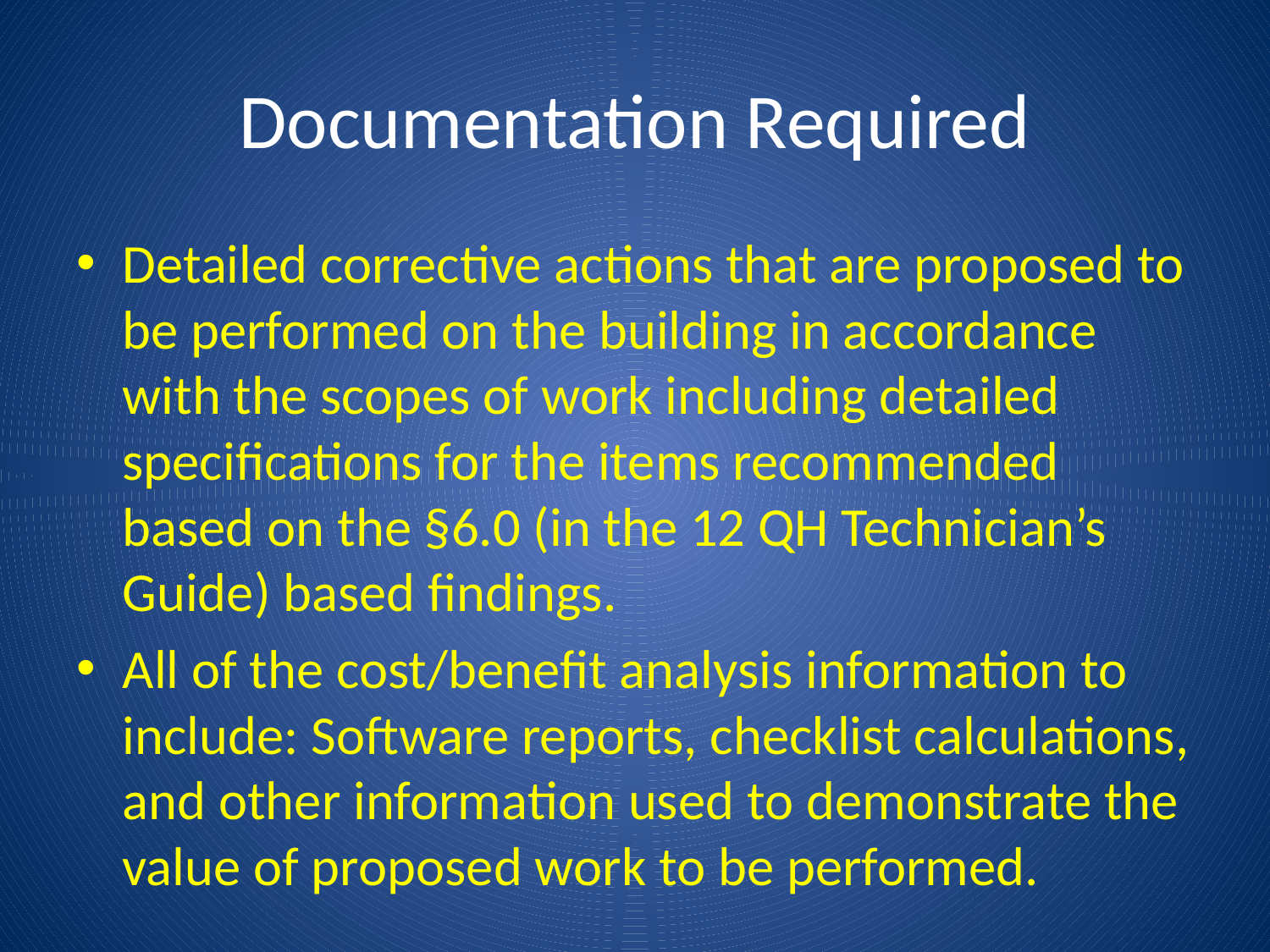

# Documentation Required
Detailed corrective actions that are proposed to be performed on the building in accordance with the scopes of work including detailed specifications for the items recommended based on the §6.0 (in the 12 QH Technician’s Guide) based findings.
All of the cost/benefit analysis information to include: Software reports, checklist calculations, and other information used to demonstrate the value of proposed work to be performed.